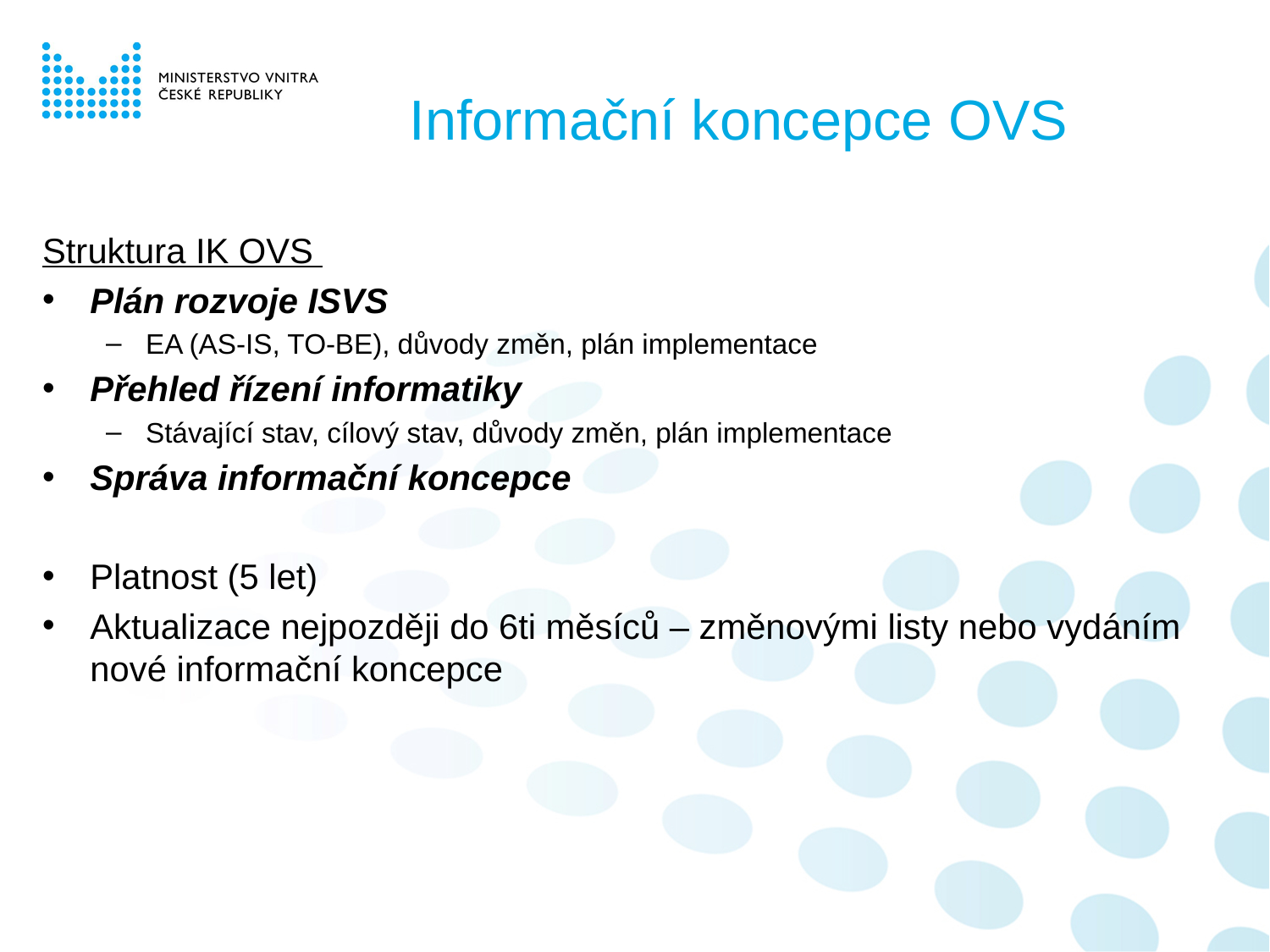

# Informační koncepce OVS
Struktura IK OVS
Plán rozvoje ISVS
EA (AS-IS, TO-BE), důvody změn, plán implementace
Přehled řízení informatiky
Stávající stav, cílový stav, důvody změn, plán implementace
Správa informační koncepce

Platnost (5 let)
Aktualizace nejpozději do 6ti měsíců – změnovými listy nebo vydáním nové informační koncepce